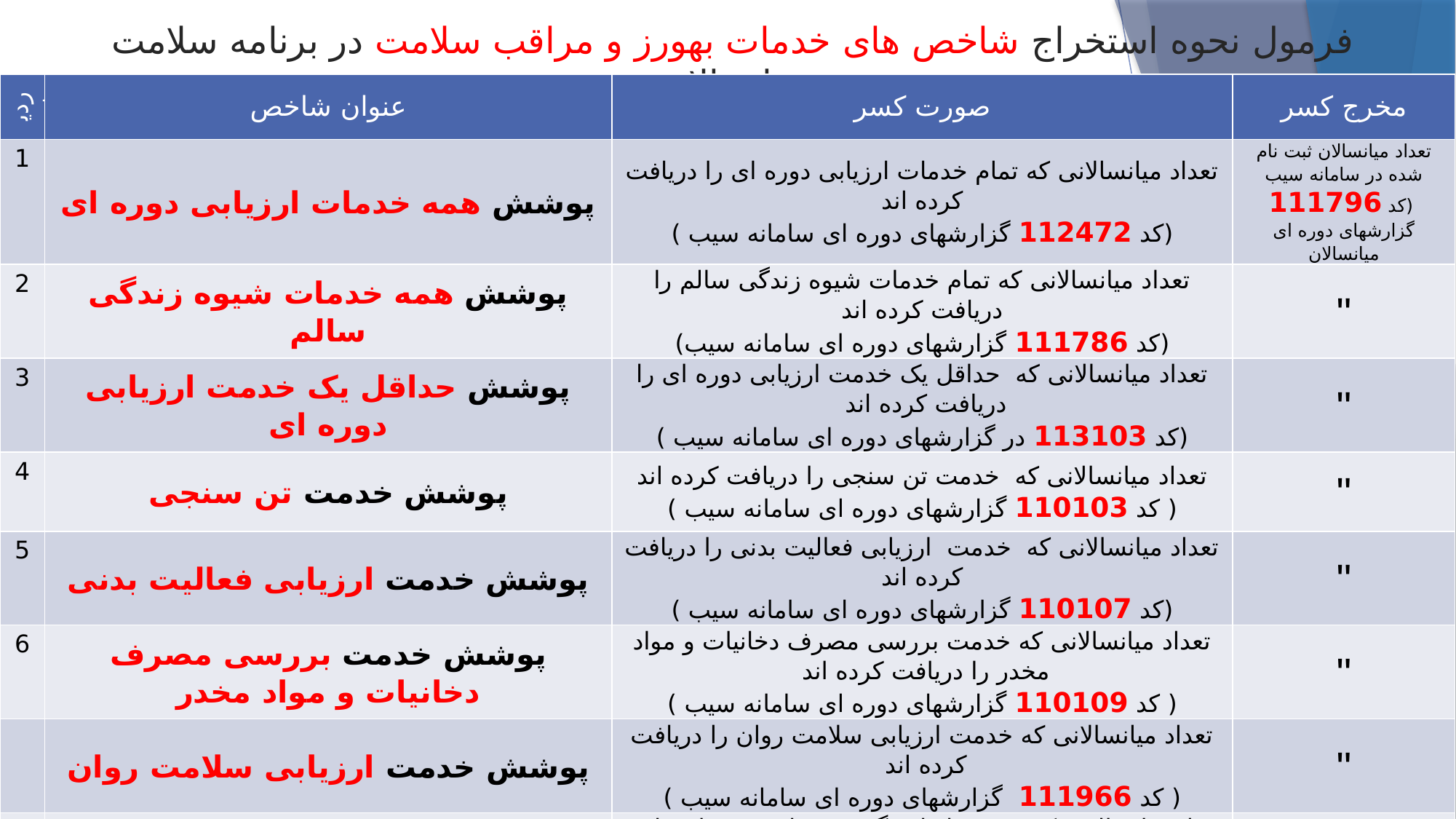

# فرمول نحوه استخراج شاخص های خدمات بهورز و مراقب سلامت در برنامه سلامت میانسالان
| ردیف | عنوان شاخص | صورت کسر | مخرج کسر |
| --- | --- | --- | --- |
| 1 | پوشش همه خدمات ارزیابی دوره ای | تعداد میانسالانی که تمام خدمات ارزیابی دوره ای را دریافت کرده اند (کد 112472 گزارشهای دوره ای سامانه سیب ) | تعداد میانسالان ثبت نام شده در سامانه سیب (کد 111796 گزارشهای دوره ای میانسالان |
| 2 | پوشش همه خدمات شیوه زندگی سالم | تعداد میانسالانی که تمام خدمات شیوه زندگی سالم را دریافت کرده اند (کد 111786 گزارشهای دوره ای سامانه سیب) | " |
| 3 | پوشش حداقل یک خدمت ارزیابی دوره ای | تعداد میانسالانی که حداقل یک خدمت ارزیابی دوره ای را دریافت کرده اند (کد 113103 در گزارشهای دوره ای سامانه سیب ) | " |
| 4 | پوشش خدمت تن سنجی | تعداد میانسالانی که خدمت تن سنجی را دریافت کرده اند ( کد 110103 گزارشهای دوره ای سامانه سیب ) | " |
| 5 | پوشش خدمت ارزیابی فعالیت بدنی | تعداد میانسالانی که خدمت ارزیابی فعالیت بدنی را دریافت کرده اند (کد 110107 گزارشهای دوره ای سامانه سیب ) | " |
| 6 | پوشش خدمت بررسی مصرف دخانیات و مواد مخدر | تعداد میانسالانی که خدمت بررسی مصرف دخانیات و مواد مخدر را دریافت کرده اند ( کد 110109 گزارشهای دوره ای سامانه سیب ) | " |
|  | پوشش خدمت ارزیابی سلامت روان | تعداد میانسالانی که خدمت ارزیابی سلامت روان را دریافت کرده اند ( کد 111966 گزارشهای دوره ای سامانه سیب ) | " |
|  | پوشش خدمت اندازه گیری فشار خون (خطر سنجی) | تعداد میانسالانی که خدمت اندازه گیری فشار خون را دریافت کرده اند (کد 111775 گزارشهای دوره ای سامانه سیب ) | " |